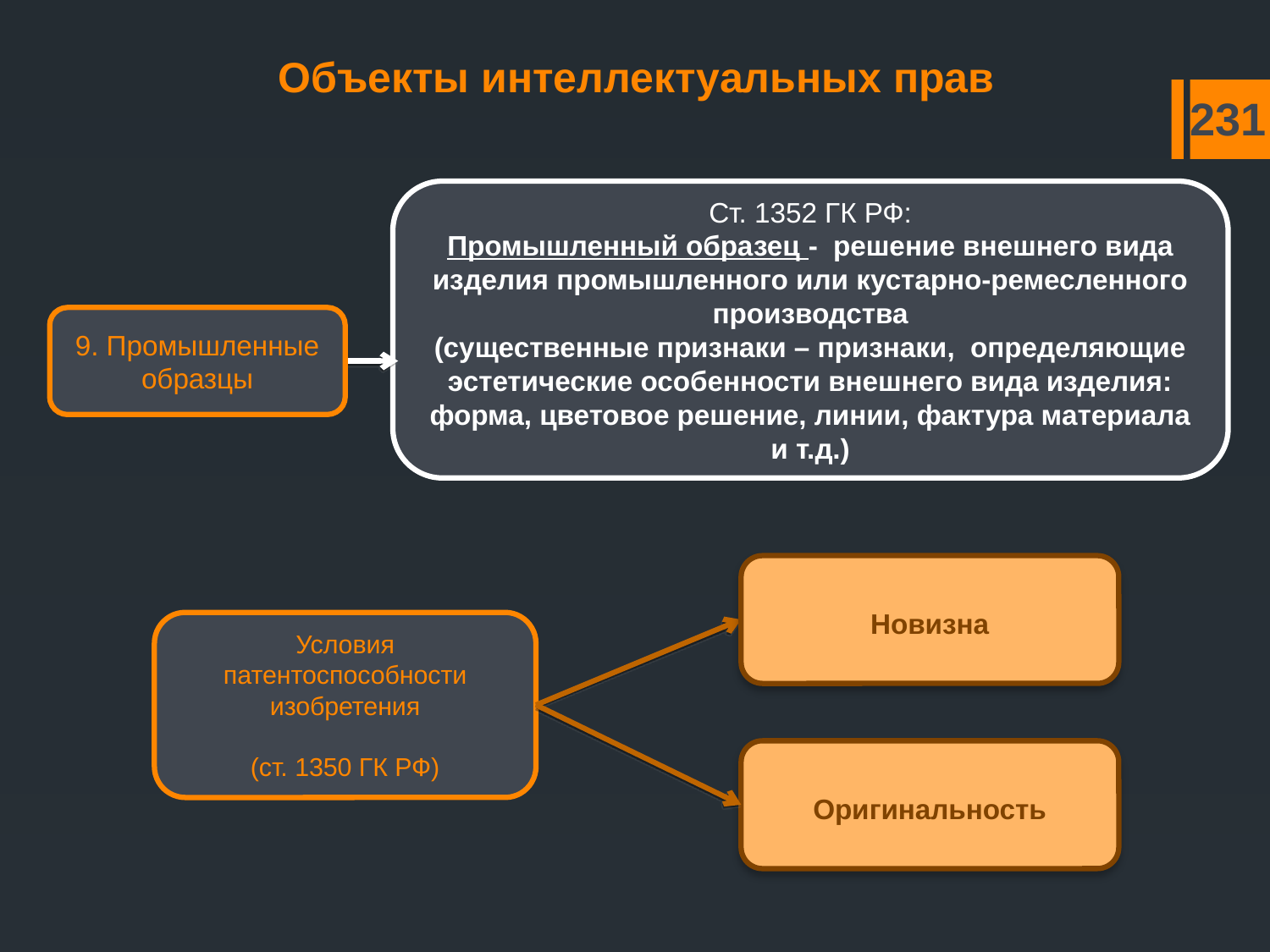

# Объекты интеллектуальных прав
231
Ст. 1352 ГК РФ:
Промышленный образец -  решение внешнего вида изделия промышленного или кустарно-ремесленного производства
(существенные признаки – признаки,  определяющие эстетические особенности внешнего вида изделия: форма, цветовое решение, линии, фактура материала и т.д.)
9. Промышленные образцы
Новизна
Условия патентоспособности изобретения

(ст. 1350 ГК РФ)
Оригинальность